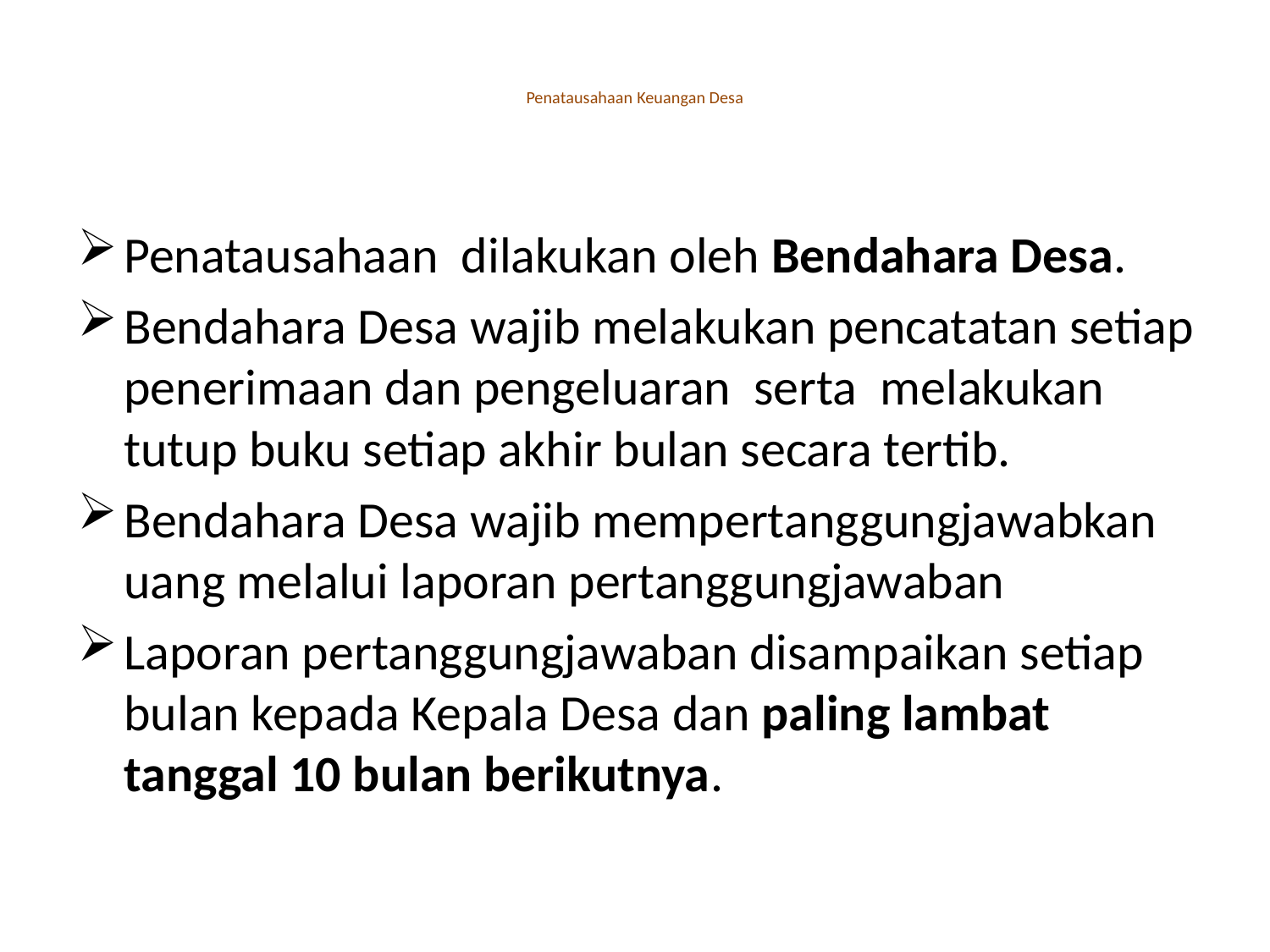

# Penatausahaan Keuangan Desa
Penatausahaan  dilakukan oleh Bendahara Desa.
Bendahara Desa wajib melakukan pencatatan setiap penerimaan dan pengeluaran  serta  melakukan tutup buku setiap akhir bulan secara tertib.
Bendahara Desa wajib mempertanggungjawabkan uang melalui laporan pertanggungjawaban
Laporan pertanggungjawaban disampaikan setiap bulan kepada Kepala Desa dan paling lambat tanggal 10 bulan berikutnya.